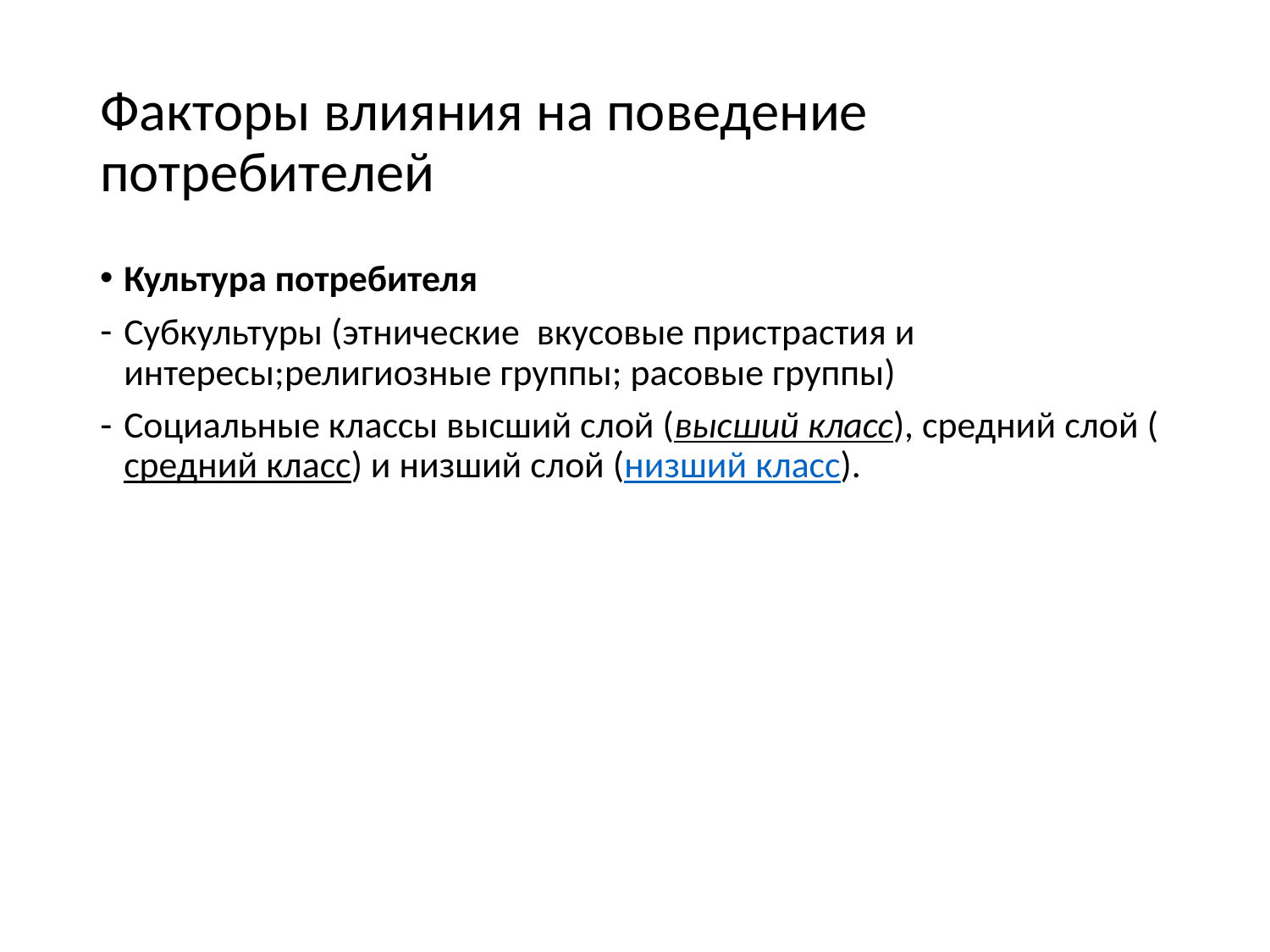

# Факторы влияния на поведение потребителей
Культура потребителя
Субкультуры (этнические  вкусовые пристрастия и интересы;религиозные группы; расовые группы)
Социальные классы высший слой (высший класс), средний слой (средний класс) и низший слой (низший класс).